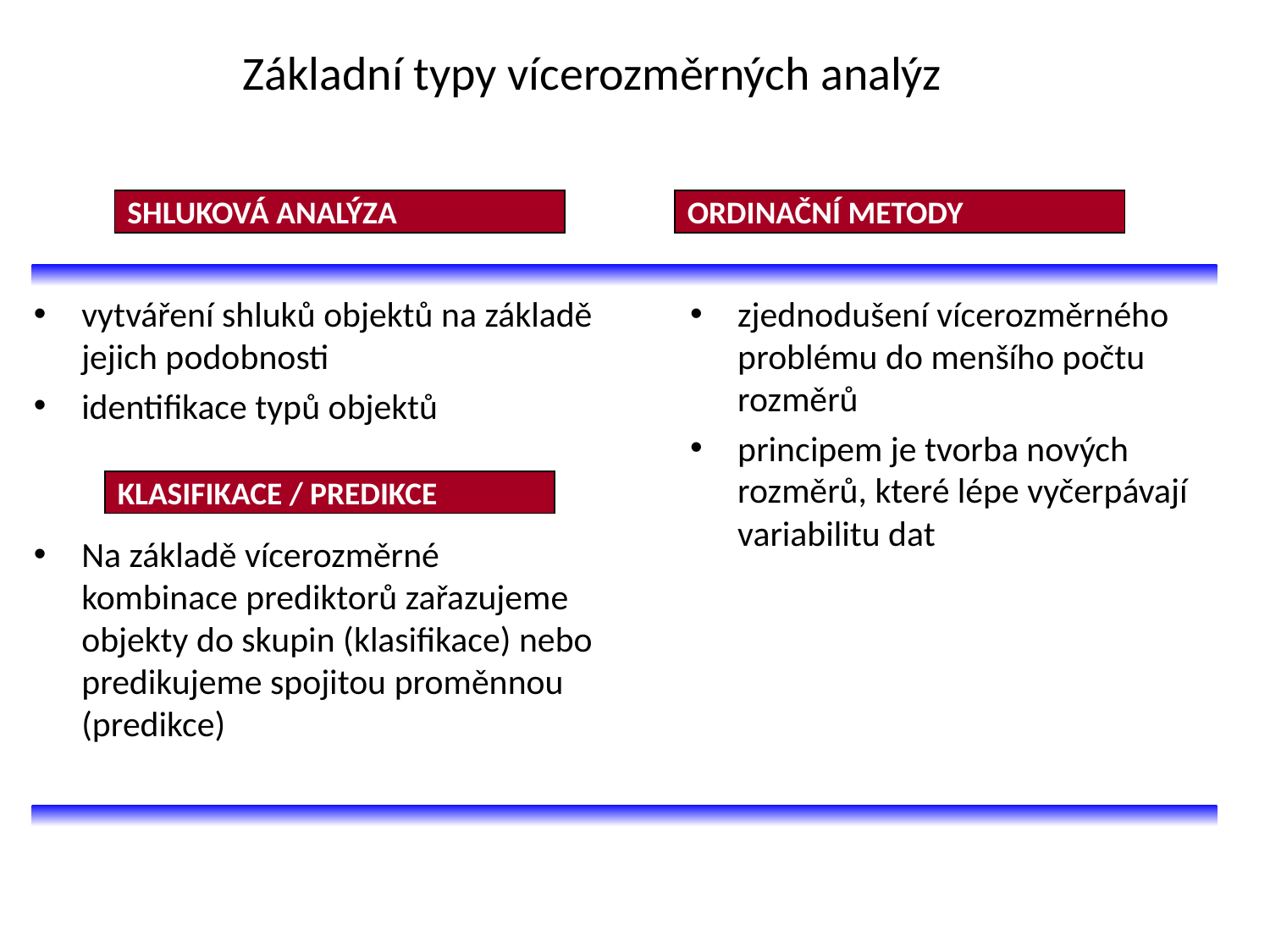

# Základní typy vícerozměrných analýz
SHLUKOVÁ ANALÝZA
ORDINAČNÍ METODY

vytváření shluků objektů na základě jejich podobnosti
identifikace typů objektů

Na základě vícerozměrné kombinace prediktorů zařazujeme objekty do skupin (klasifikace) nebo predikujeme spojitou proměnnou (predikce)
zjednodušení vícerozměrného problému do menšího počtu rozměrů
principem je tvorba nových rozměrů, které lépe vyčerpávají variabilitu dat
KLASIFIKACE / PREDIKCE